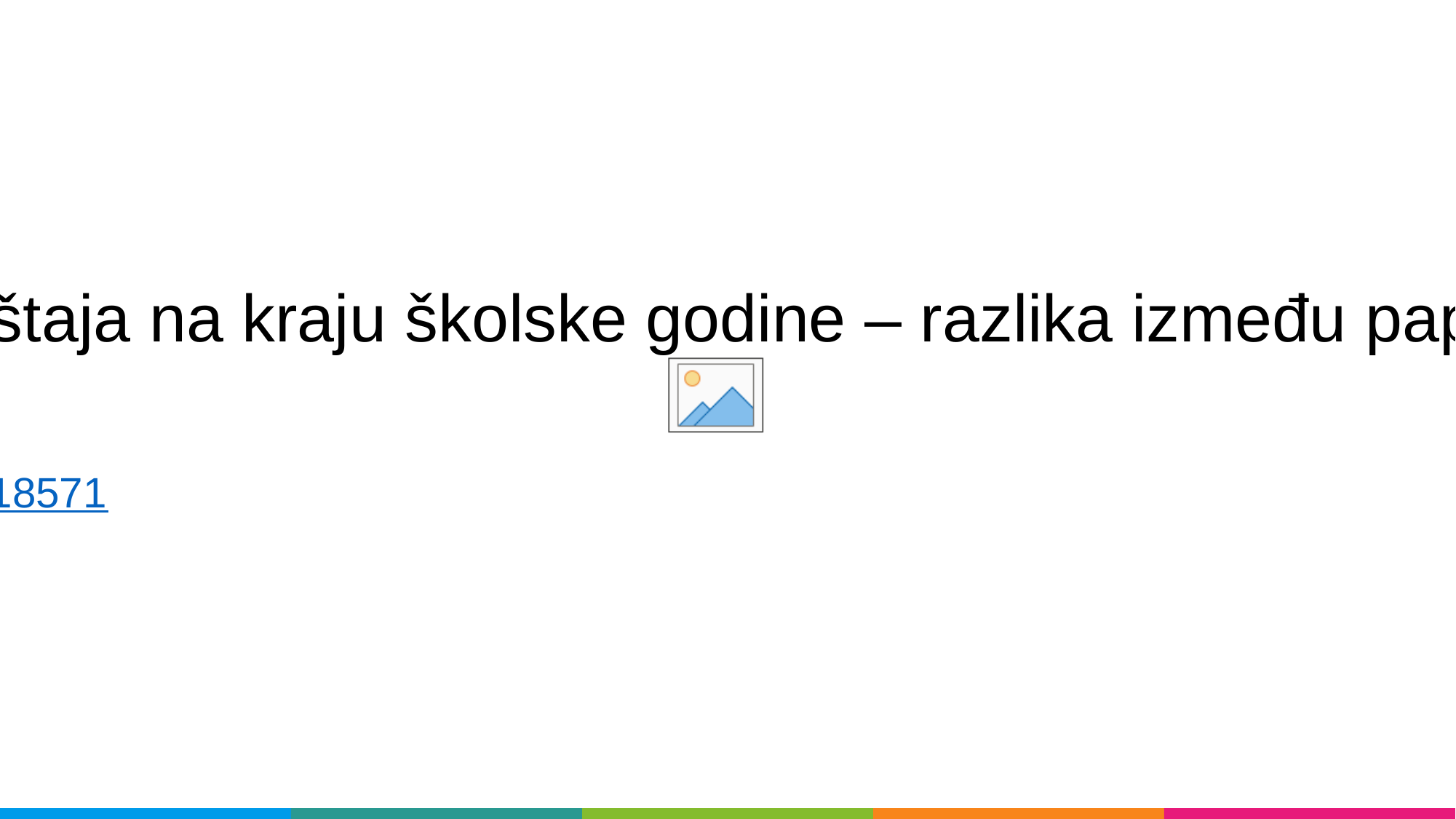

Pogledajmo video o izradi izvještaja na kraju školske godine – razlika između papirnatog dnevnika i e-Dnevnika

https://meduza.carnet.hr/index.php/media/watch/18571